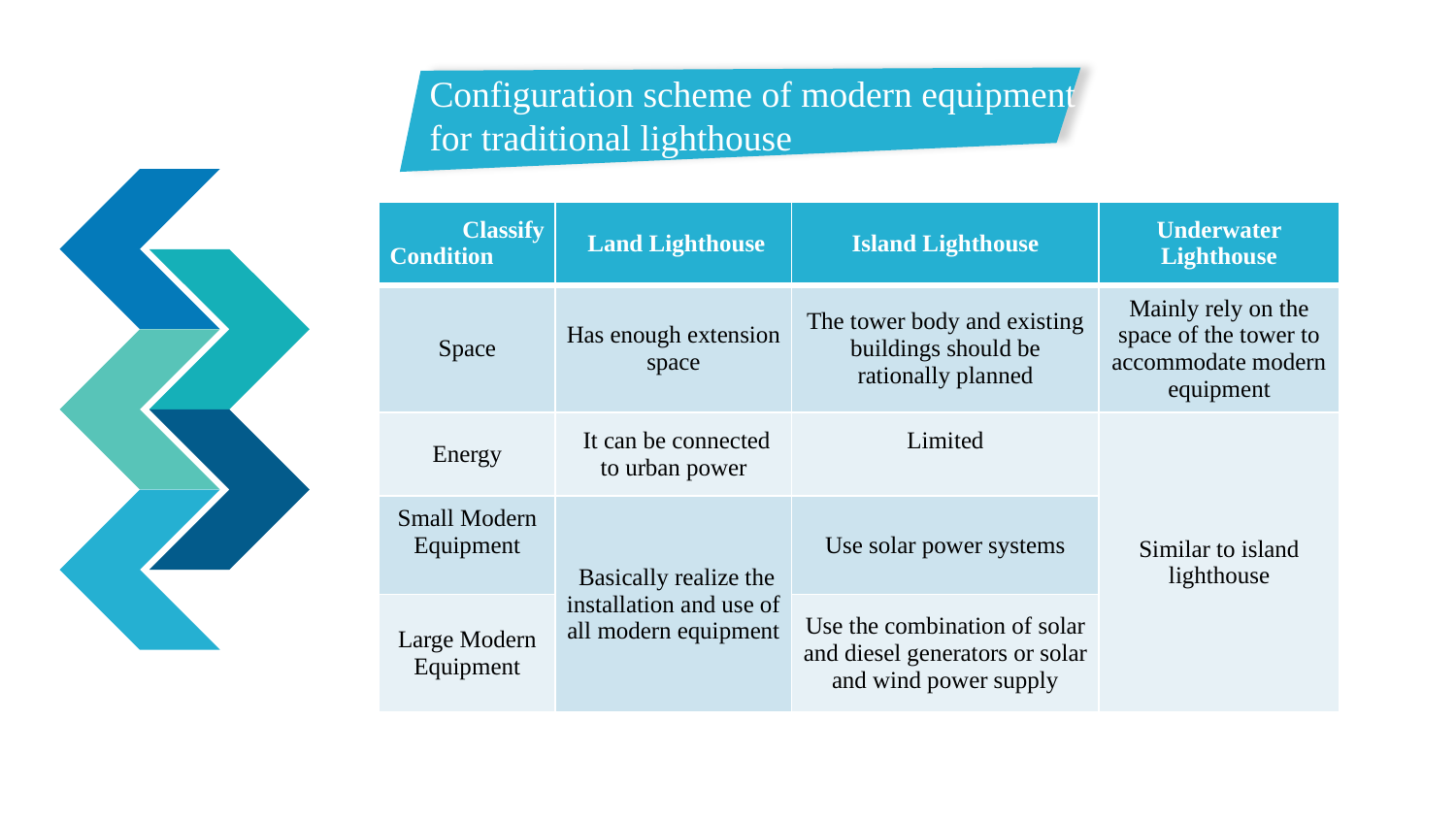

Configuration scheme of modern equipment
for traditional lighthouse

| Classify Condition | Land Lighthouse | Island Lighthouse | Underwater Lighthouse |
| --- | --- | --- | --- |
| Space | Has enough extension space | The tower body and existing buildings should be rationally planned | Mainly rely on the space of the tower to accommodate modern equipment |
| Energy | It can be connected to urban power | Limited | Similar to island lighthouse |
| Small Modern Equipment | Basically realize the installation and use of all modern equipment | Use solar power systems |  |
| Large Modern Equipment |  | Use the combination of solar and diesel generators or solar and wind power supply |  |